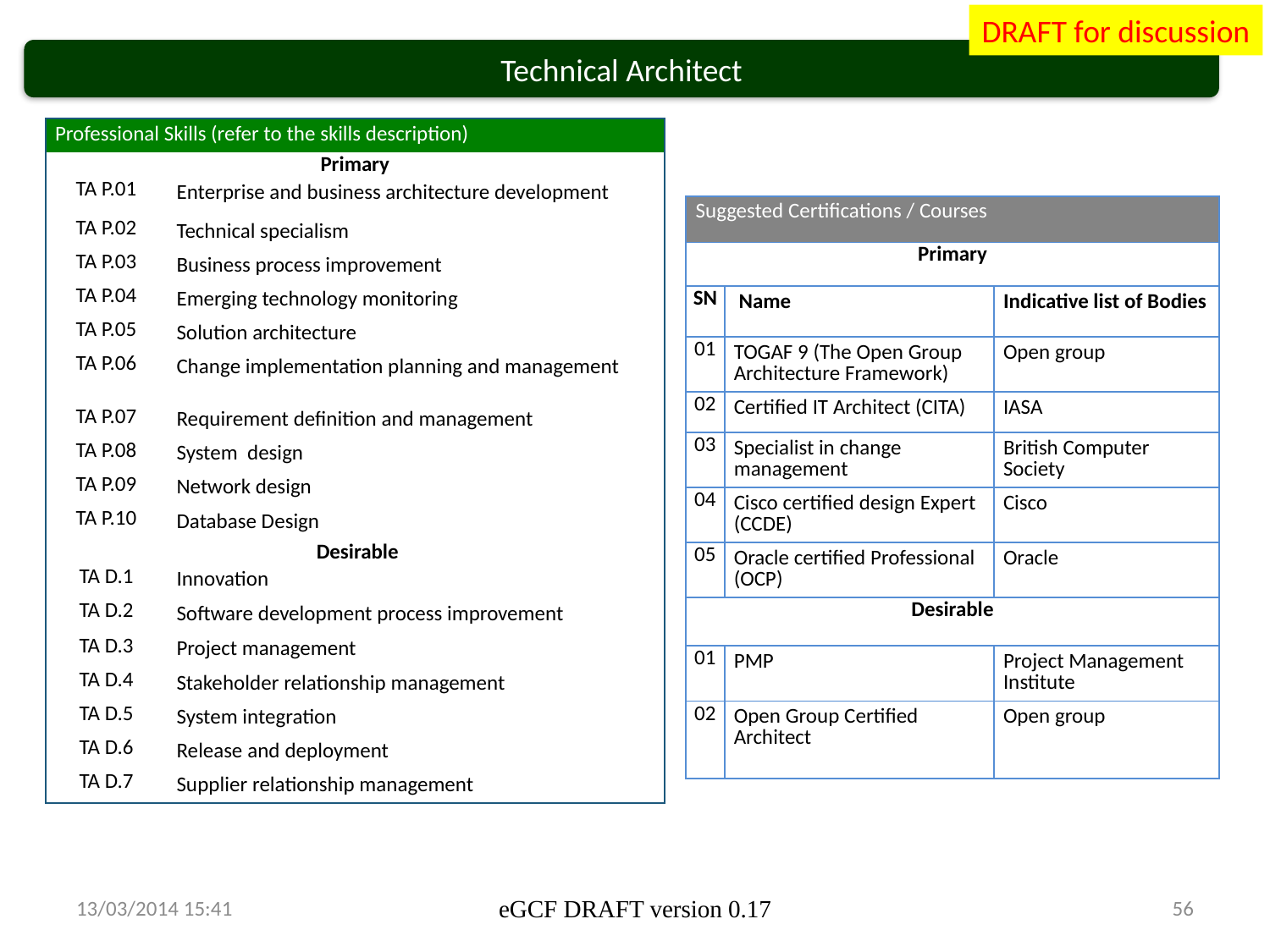

DRAFT for discussion
Technical Architect
| Professional Skills (refer to the skills description) |  |
| --- | --- |
| Primary |  |
| TA P.01 | Enterprise and business architecture development |
| TA P.02 | Technical specialism |
| TA P.03 | Business process improvement |
| TA P.04 | Emerging technology monitoring |
| TA P.05 | Solution architecture |
| TA P.06 | Change implementation planning and management |
| TA P.07 | Requirement definition and management |
| TA P.08 | System design |
| TA P.09 | Network design |
| TA P.10 | Database Design |
| Desirable |  |
| TA D.1 | Innovation |
| TA D.2 | Software development process improvement |
| TA D.3 | Project management |
| TA D.4 | Stakeholder relationship management |
| TA D.5 | System integration |
| TA D.6 | Release and deployment |
| TA D.7 | Supplier relationship management |
| Suggested Certifications / Courses |  |  |
| --- | --- | --- |
| Primary |  |  |
| SN | Name | Indicative list of Bodies |
| 01 | TOGAF 9 (The Open Group Architecture Framework) | Open group |
| 02 | Certified IT Architect (CITA) | IASA |
| 03 | Specialist in change management | British Computer Society |
| 04 | Cisco certified design Expert (CCDE) | Cisco |
| 05 | Oracle certified Professional (OCP) | Oracle |
| Desirable |  |  |
| 01 | PMP | Project Management Institute |
| 02 | Open Group Certified Architect | Open group |
13/03/2014 15:41
eGCF DRAFT version 0.17
56